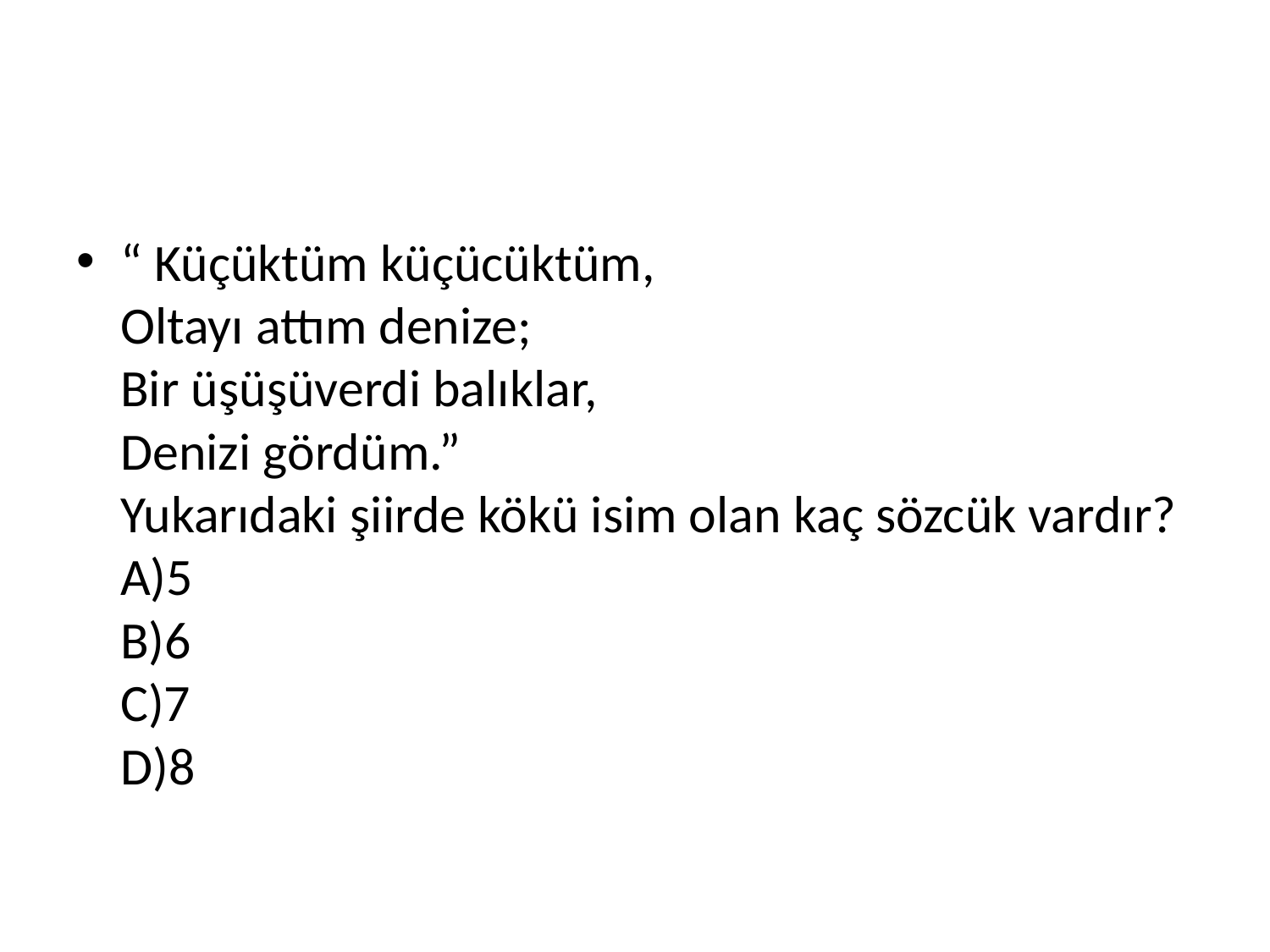

#
“ Küçüktüm küçücüktüm, 
Oltayı attım denize; 
Bir üşüşüverdi balıklar, 
Denizi gördüm.” 
Yukarıdaki şiirde kökü isim olan kaç sözcük vardır? 
A)5 
B)6 
C)7 
D)8